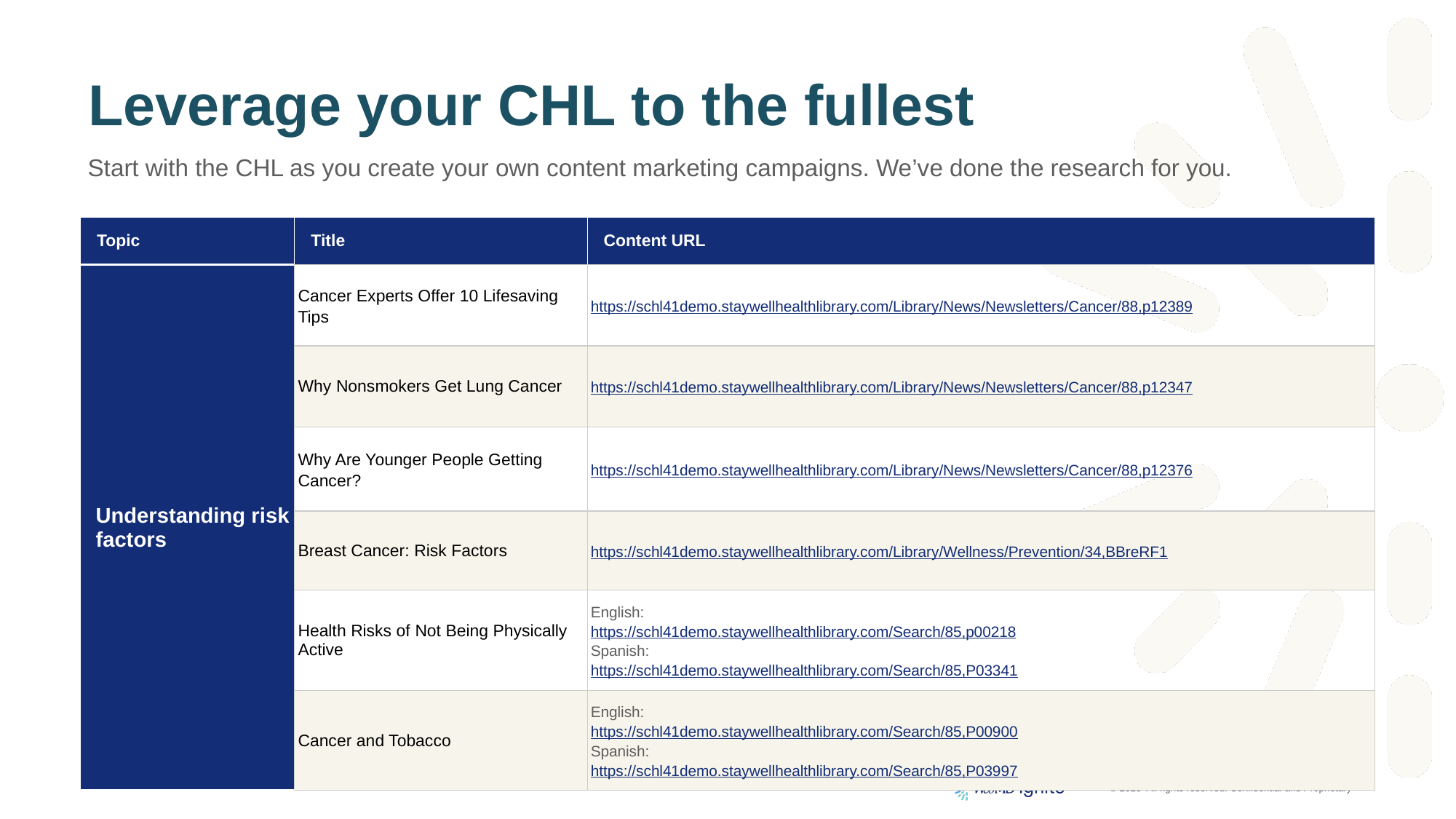

# Leverage your CHL to the fullest
Start with the CHL as you create your own content marketing campaigns. We’ve done the research for you.
| Topic | Title | Content URL |
| --- | --- | --- |
| Understanding risk factors | Cancer Experts Offer 10 Lifesaving Tips | https://schl41demo.staywellhealthlibrary.com/Library/News/Newsletters/Cancer/88,p12389 |
|  | Why Nonsmokers Get Lung Cancer | https://schl41demo.staywellhealthlibrary.com/Library/News/Newsletters/Cancer/88,p12347 |
|  | Why Are Younger People Getting Cancer? | https://schl41demo.staywellhealthlibrary.com/Library/News/Newsletters/Cancer/88,p12376 |
|  | Breast Cancer: Risk Factors | https://schl41demo.staywellhealthlibrary.com/Library/Wellness/Prevention/34,BBreRF1 |
|  | Health Risks of Not Being Physically Active | English: https://schl41demo.staywellhealthlibrary.com/Search/85,p00218 Spanish: https://schl41demo.staywellhealthlibrary.com/Search/85,P03341 |
|  | Cancer and Tobacco | English: https://schl41demo.staywellhealthlibrary.com/Search/85,P00900 Spanish: https://schl41demo.staywellhealthlibrary.com/Search/85,P03997 |